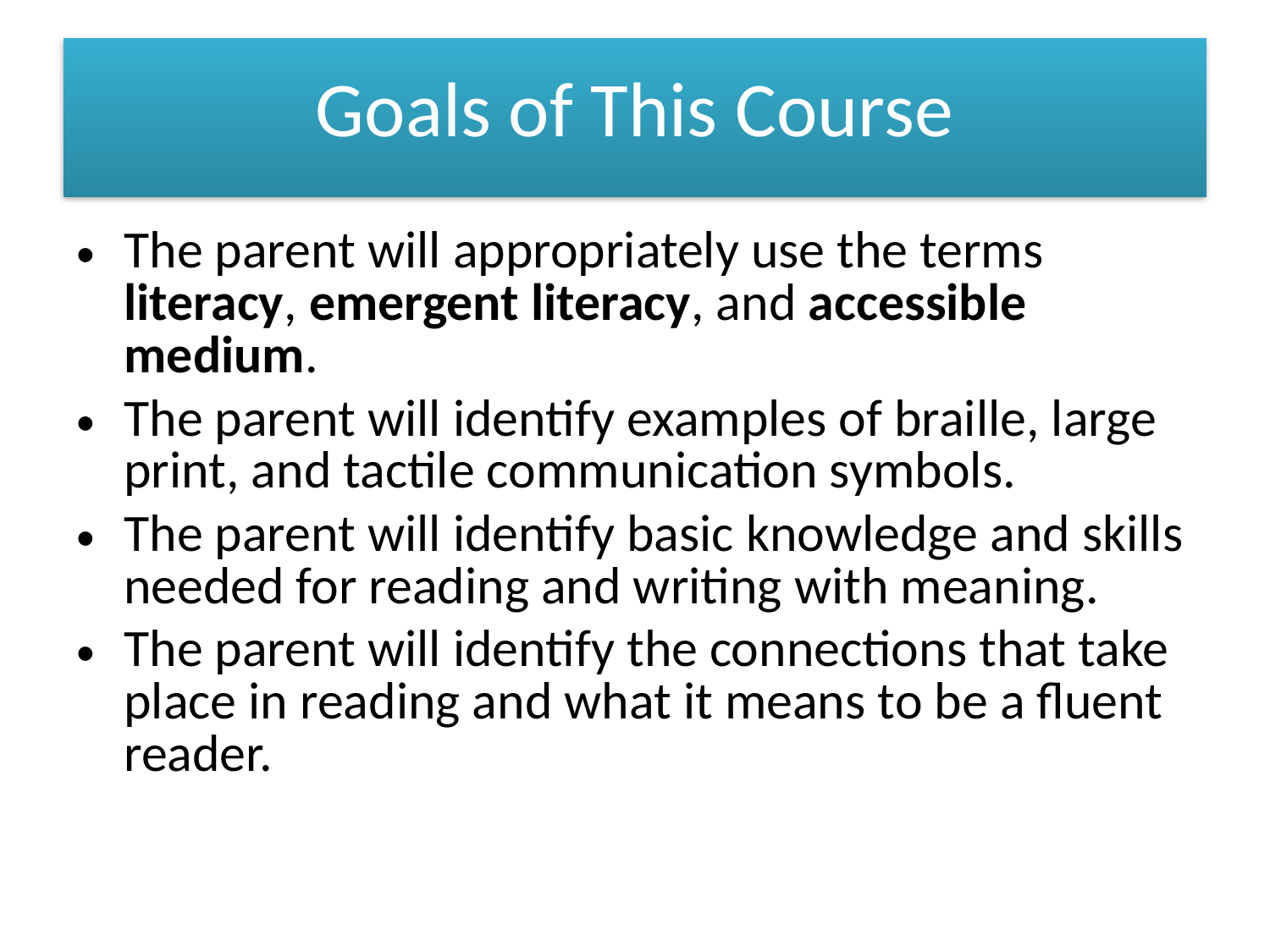

# Goals of This Course
The parent will appropriately use the terms literacy, emergent literacy, and accessible medium.
The parent will identify examples of braille, large print, and tactile communication symbols.
The parent will identify basic knowledge and skills needed for reading and writing with meaning.
The parent will identify the connections that take place in reading and what it means to be a fluent reader.